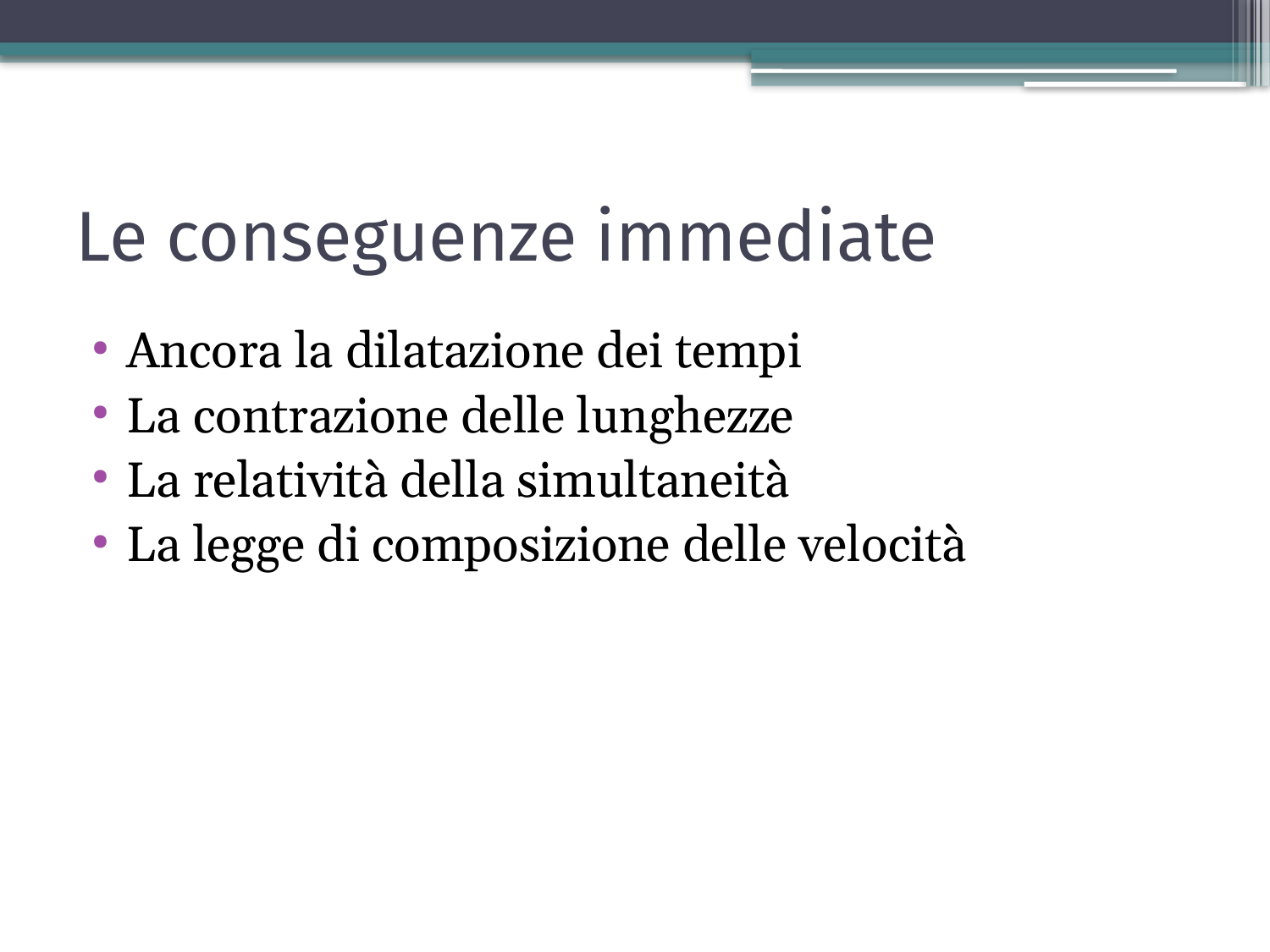

# Le conseguenze immediate
Ancora la dilatazione dei tempi
La contrazione delle lunghezze
La relatività della simultaneità
La legge di composizione delle velocità